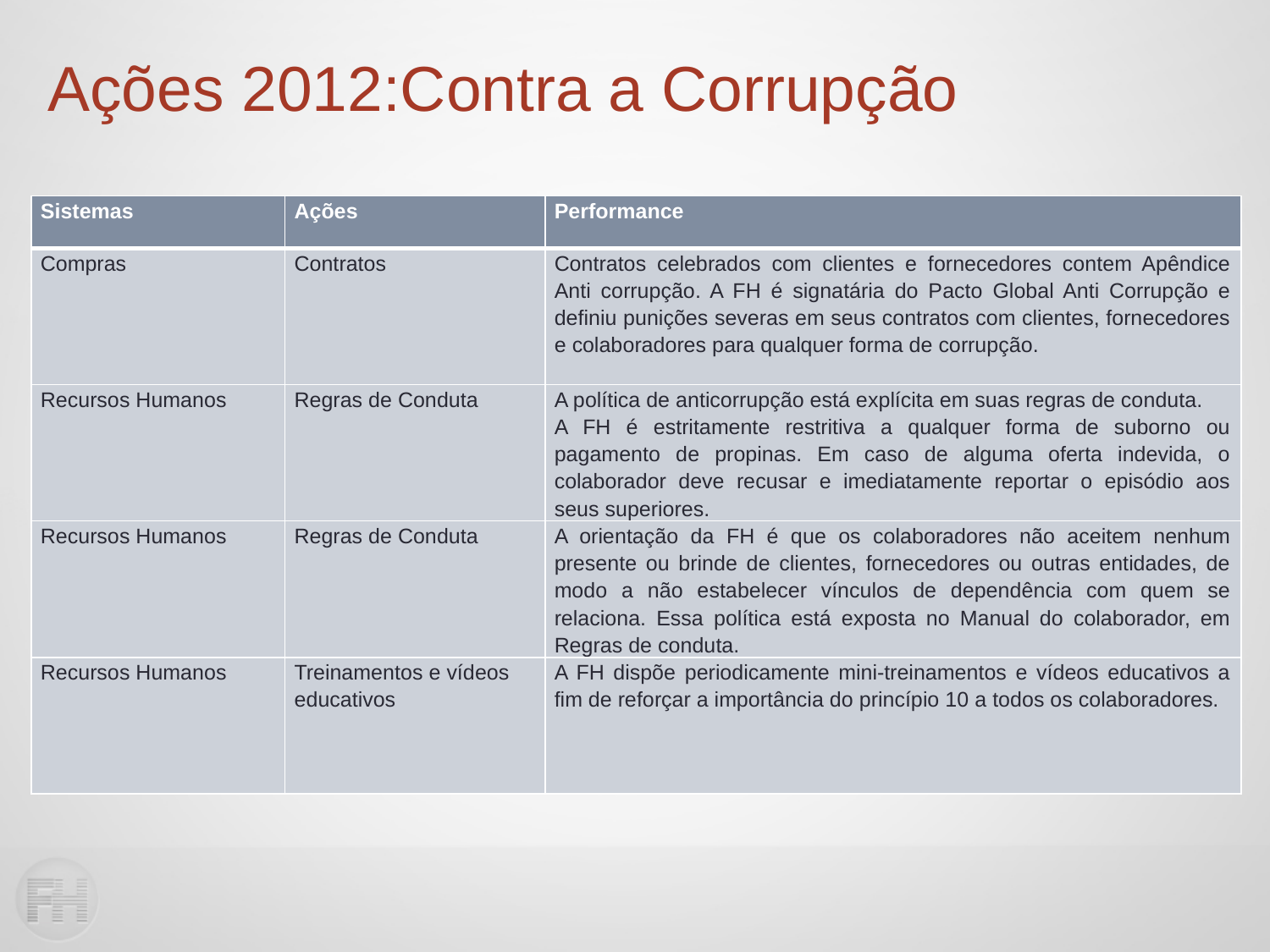

Ações 2012:Contra a Corrupção
| Sistemas | Ações | Performance |
| --- | --- | --- |
| Compras | Contratos | Contratos celebrados com clientes e fornecedores contem Apêndice Anti corrupção. A FH é signatária do Pacto Global Anti Corrupção e definiu punições severas em seus contratos com clientes, fornecedores e colaboradores para qualquer forma de corrupção. |
| Recursos Humanos | Regras de Conduta | A política de anticorrupção está explícita em suas regras de conduta. A FH é estritamente restritiva a qualquer forma de suborno ou pagamento de propinas. Em caso de alguma oferta indevida, o colaborador deve recusar e imediatamente reportar o episódio aos seus superiores. |
| Recursos Humanos | Regras de Conduta | A orientação da FH é que os colaboradores não aceitem nenhum presente ou brinde de clientes, fornecedores ou outras entidades, de modo a não estabelecer vínculos de dependência com quem se relaciona. Essa política está exposta no Manual do colaborador, em Regras de conduta. |
| Recursos Humanos | Treinamentos e vídeos educativos | A FH dispõe periodicamente mini-treinamentos e vídeos educativos a fim de reforçar a importância do princípio 10 a todos os colaboradores. |